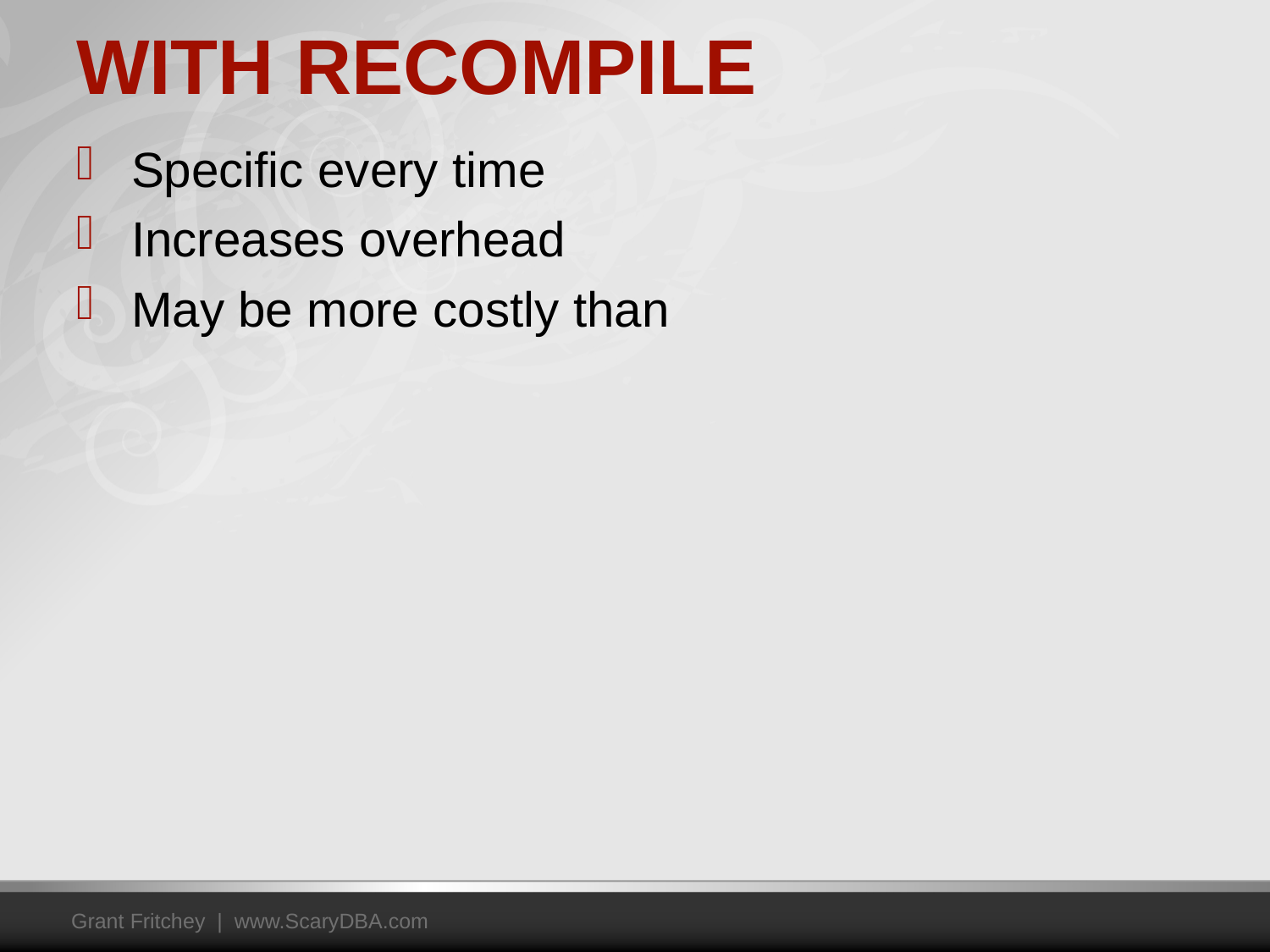

# WITH RECOMPILE
Specific every time
Increases overhead
May be more costly than